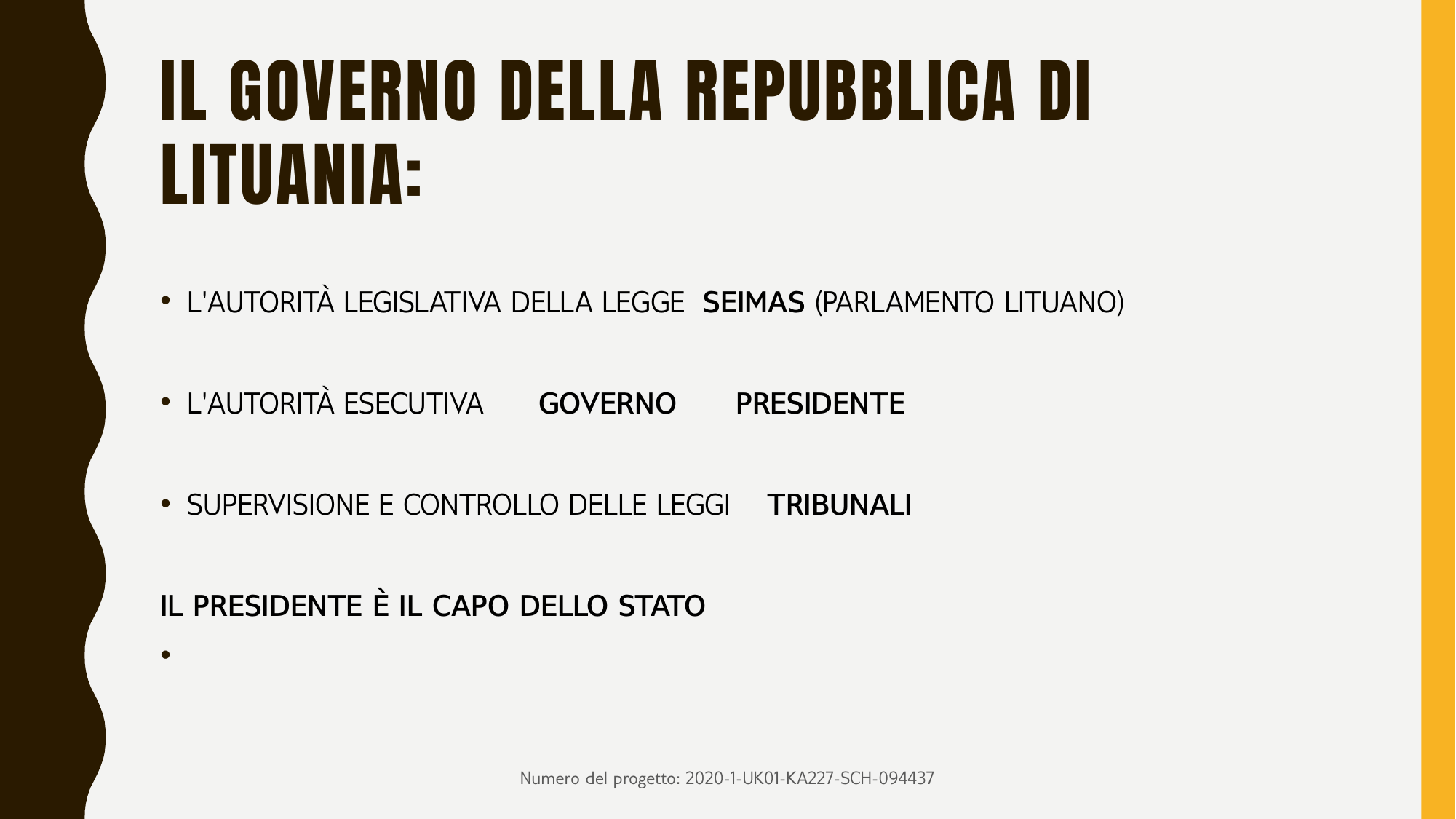

# IL GOVERNO DELLA REPUBBLICA DI LITUANIA:

L'AUTORITÀ LEGISLATIVA DELLA LEGGE  SEIMAS (PARLAMENTO LITUANO)

L'AUTORITÀ ESECUTIVA      GOVERNO      PRESIDENTE

SUPERVISIONE E CONTROLLO DELLE LEGGI    TRIBUNALI

IL PRESIDENTE È IL CAPO DELLO STATO

Numero del progetto: 2020-1-UK01-KA227-SCH-094437